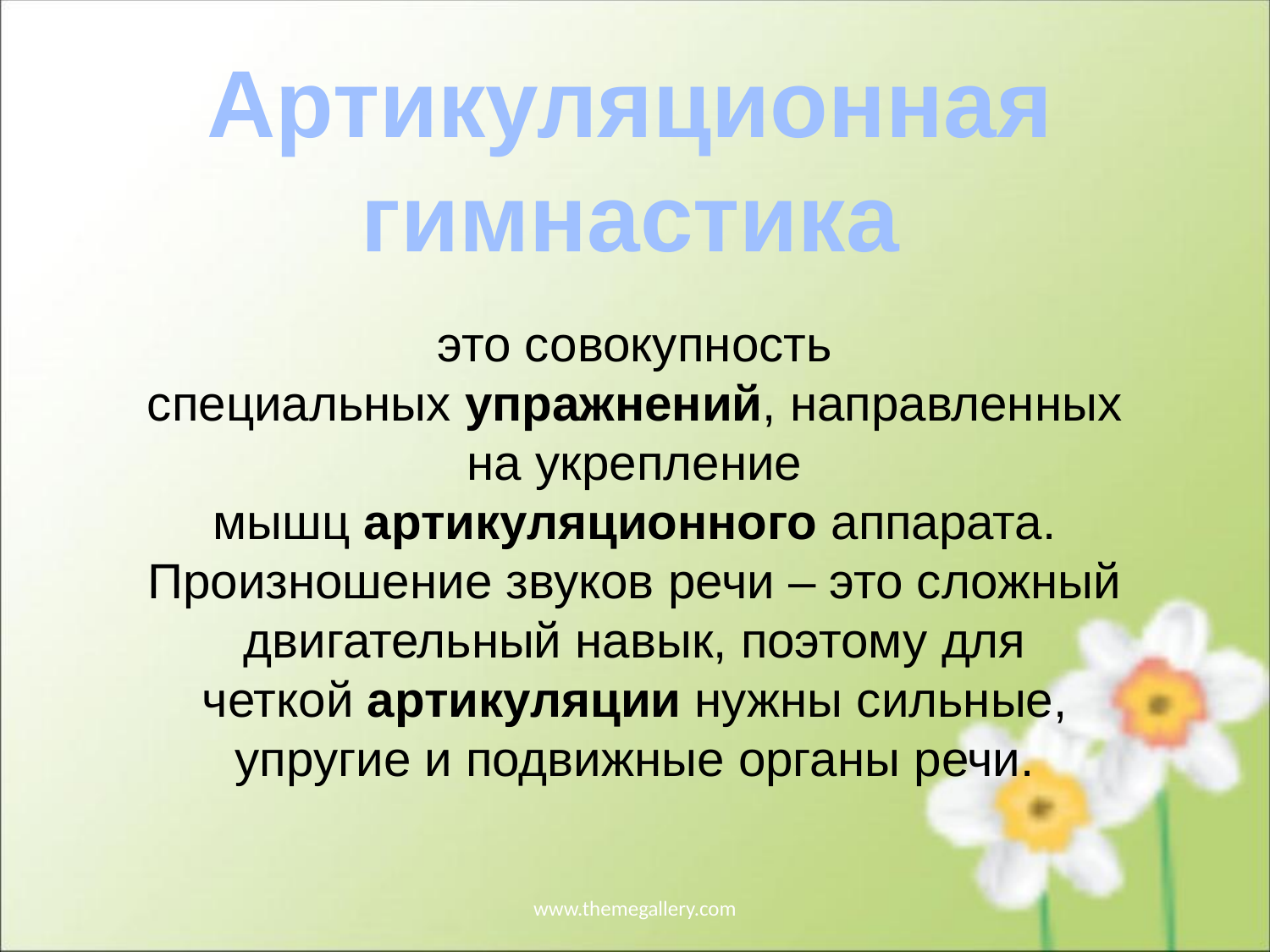

Артикуляционная гимнастика

это совокупность специальных упражнений, направленных на укрепление мышц артикуляционного аппарата. Произношение звуков речи – это сложный двигательный навык, поэтому для четкой артикуляции нужны сильные, упругие и подвижные органы речи.
www.themegallery.com